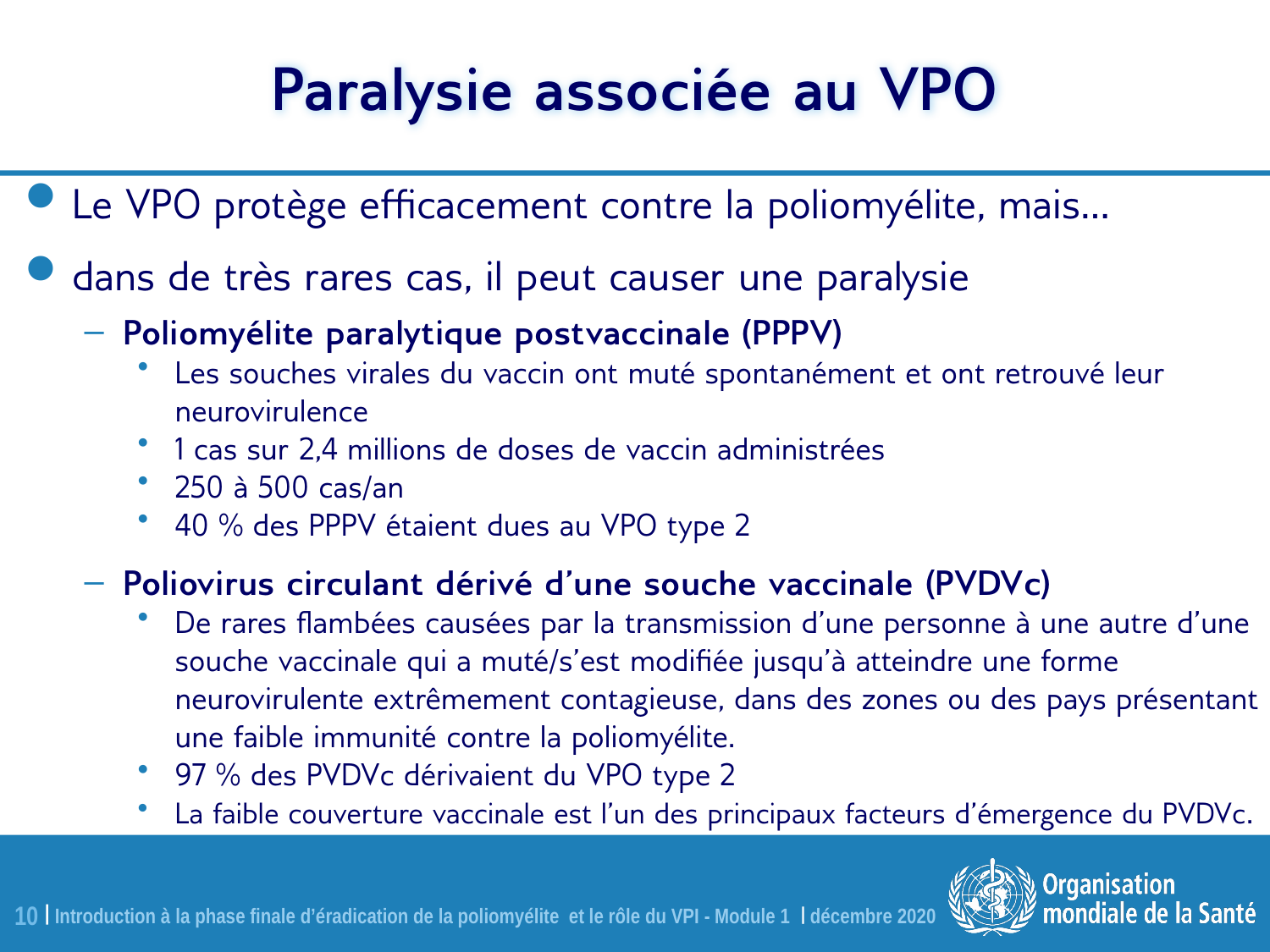

# Paralysie associée au VPO
Le VPO protège efficacement contre la poliomyélite, mais…
dans de très rares cas, il peut causer une paralysie
Poliomyélite paralytique postvaccinale (PPPV)
Les souches virales du vaccin ont muté spontanément et ont retrouvé leur neurovirulence
1 cas sur 2,4 millions de doses de vaccin administrées
250 à 500 cas/an
40 % des PPPV étaient dues au VPO type 2
Poliovirus circulant dérivé d’une souche vaccinale (PVDVc)
De rares flambées causées par la transmission d’une personne à une autre d’une souche vaccinale qui a muté/s’est modifiée jusqu’à atteindre une forme neurovirulente extrêmement contagieuse, dans des zones ou des pays présentant une faible immunité contre la poliomyélite.
97 % des PVDVc dérivaient du VPO type 2
La faible couverture vaccinale est l’un des principaux facteurs d’émergence du PVDVc.